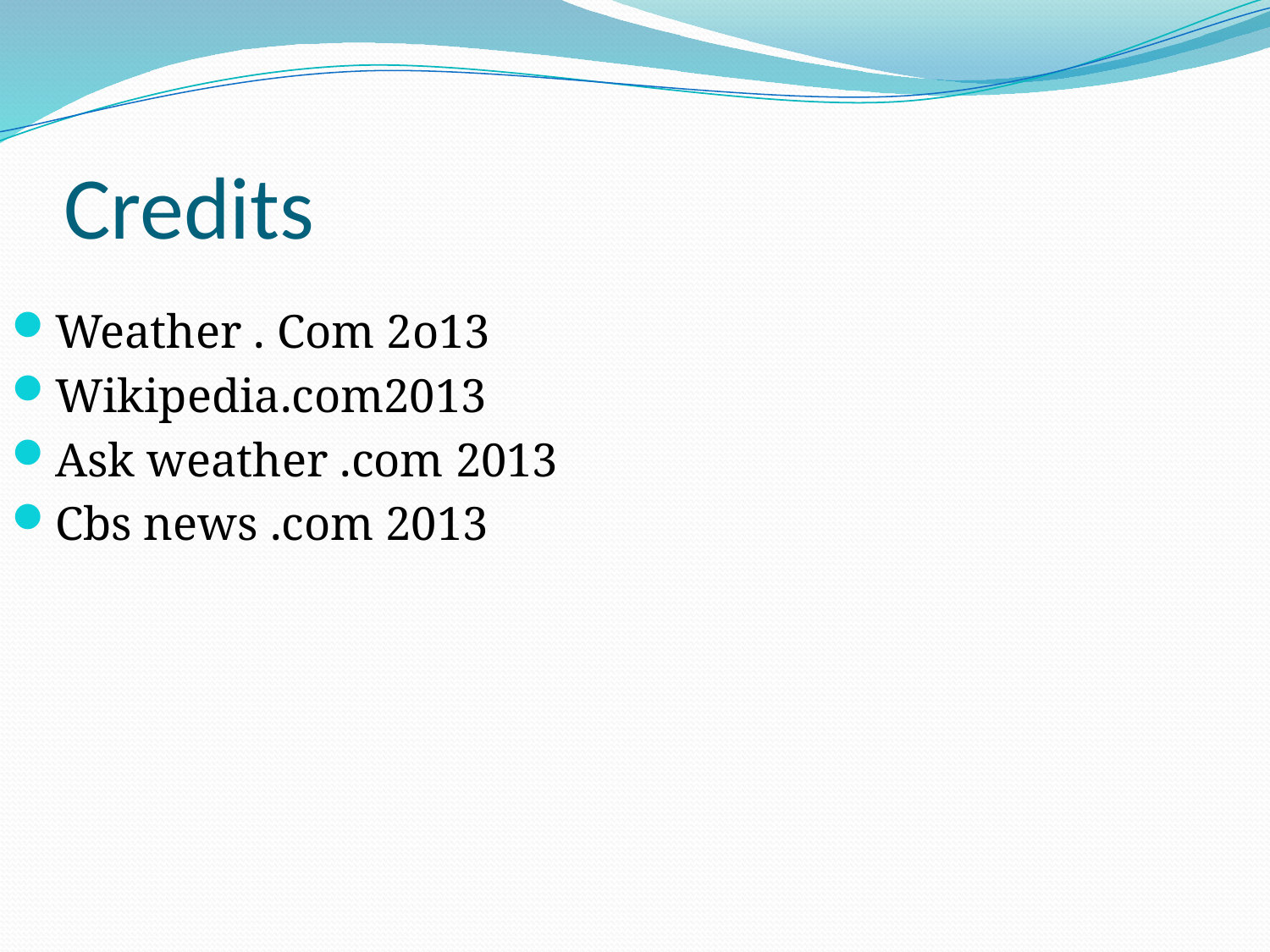

# Credits
Weather . Com 2o13
Wikipedia.com2013
Ask weather .com 2013
Cbs news .com 2013